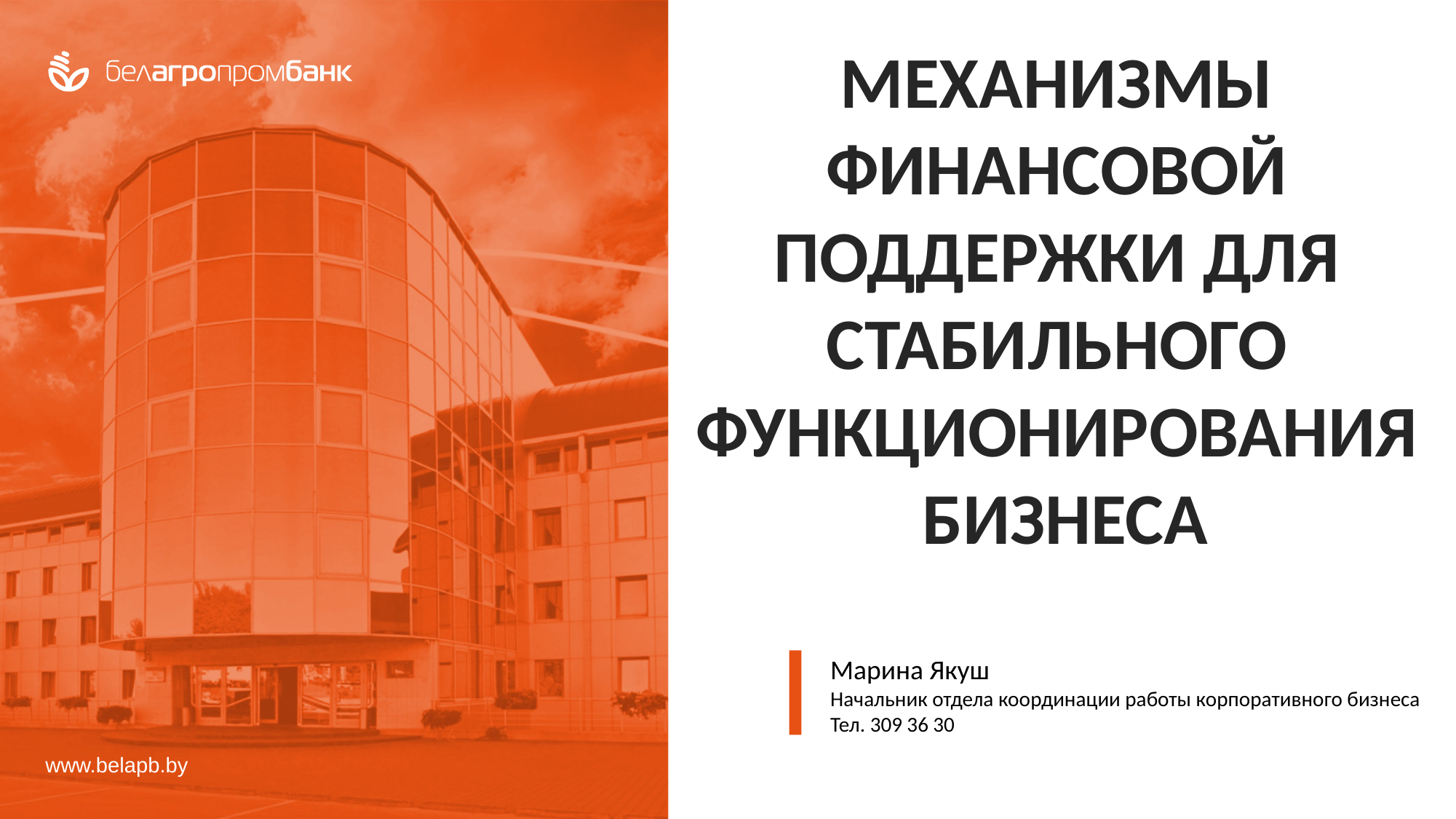

МЕХАНИЗМЫ ФИНАНСОВОЙ ПОДДЕРЖКИ ДЛЯ СТАБИЛЬНОГО
ФУНКЦИОНИРОВАНИЯ  БИЗНЕСА
Марина Якуш
Начальник отдела координации работы корпоративного бизнеса
Тел. 309 36 30